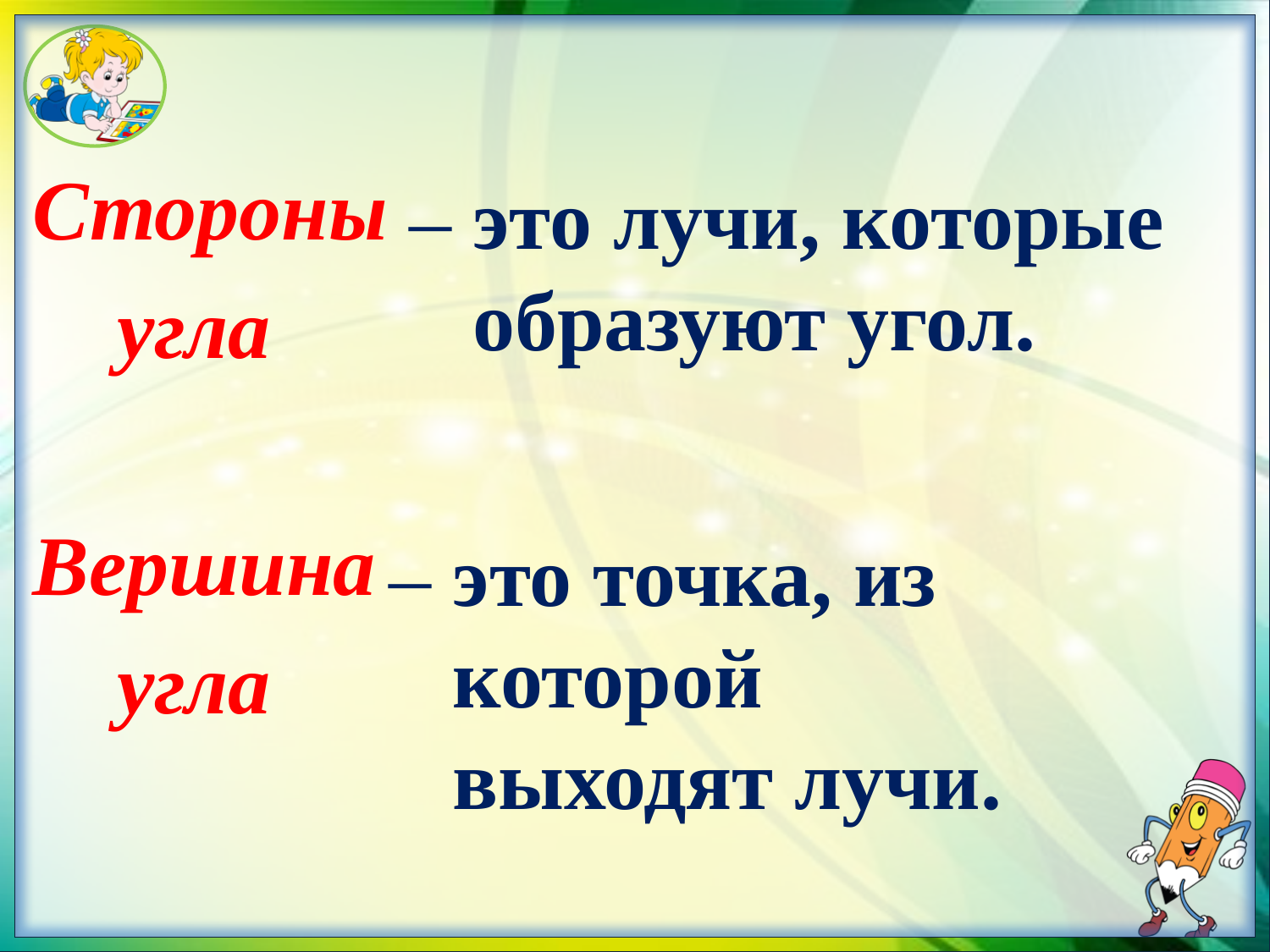

Стороны
    угла

Вершина
    угла
– это лучи, которые
   образуют угол.
– это точка, из
   которой
   выходят лучи.